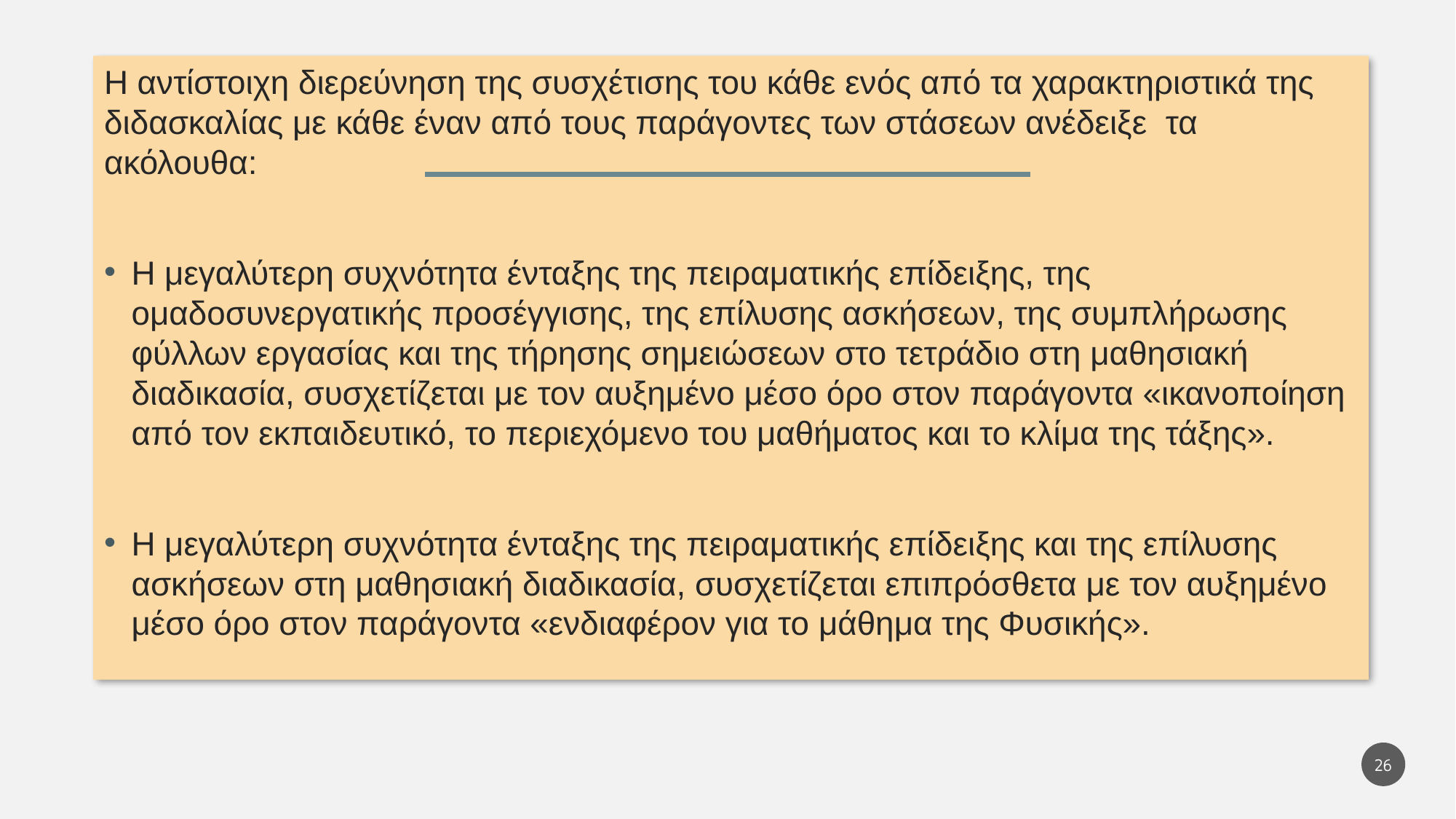

Η αντίστοιχη διερεύνηση της συσχέτισης του κάθε ενός από τα χαρακτηριστικά της διδασκαλίας με κάθε έναν από τους παράγοντες των στάσεων ανέδειξε  τα ακόλουθα:

Η μεγαλύτερη συχνότητα ένταξης της πειραματικής επίδειξης, της ομαδοσυνεργατικής προσέγγισης, της επίλυσης ασκήσεων, της συμπλήρωσης φύλλων εργασίας και της τήρησης σημειώσεων στο τετράδιο στη μαθησιακή διαδικασία, συσχετίζεται με τον αυξημένο μέσο όρο στον παράγοντα «ικανοποίηση από τον εκπαιδευτικό, το περιεχόμενο του μαθήματος και το κλίμα της τάξης».

Η μεγαλύτερη συχνότητα ένταξης της πειραματικής επίδειξης και της επίλυσης ασκήσεων στη μαθησιακή διαδικασία, συσχετίζεται επιπρόσθετα με τον αυξημένο μέσο όρο στον παράγοντα «ενδιαφέρον για το μάθημα της Φυσικής».
26